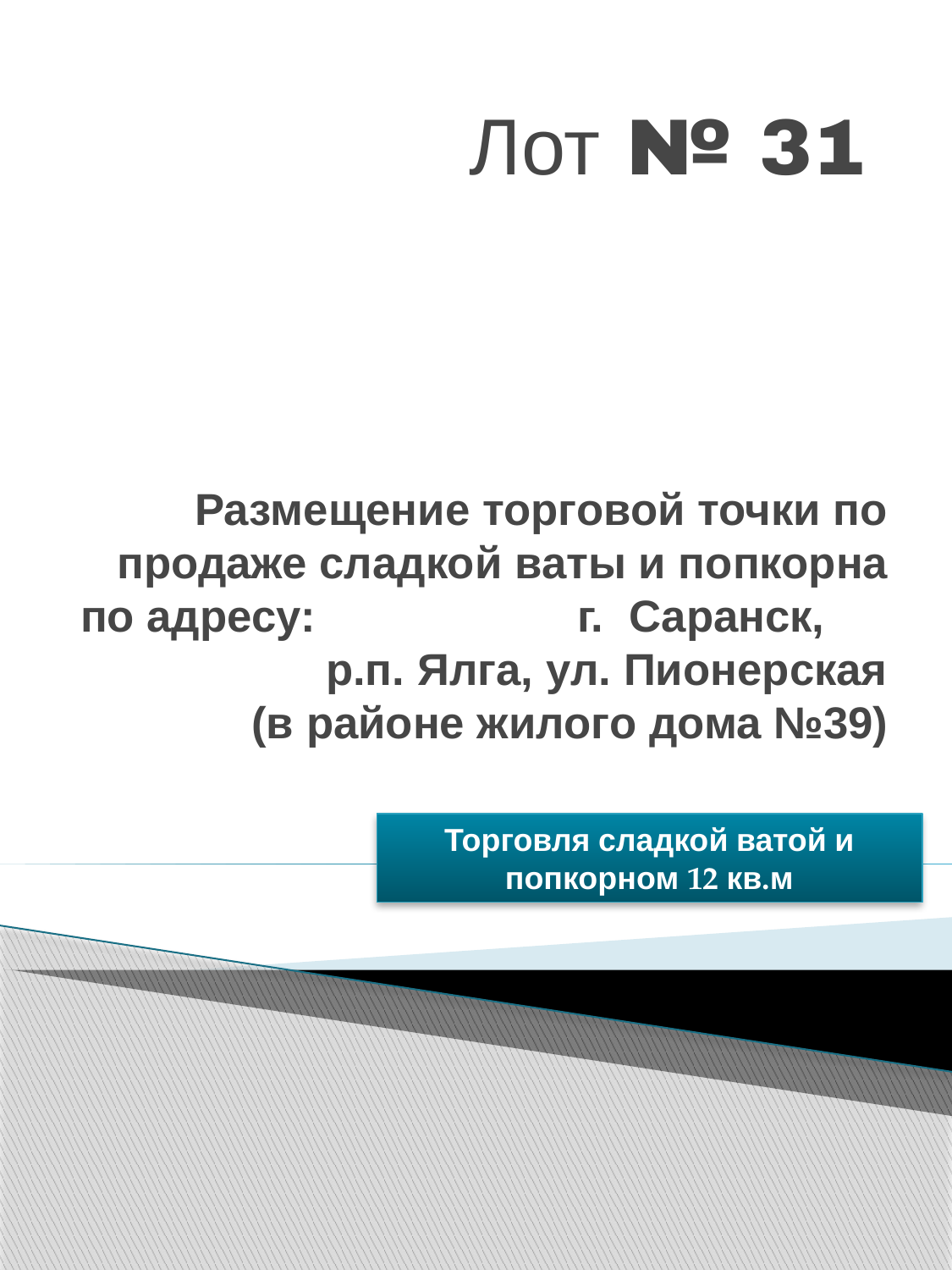

Лот № 31
# Размещение торговой точки по продаже сладкой ваты и попкорна по адресу:                     г.  Саранск,                          р.п. Ялга, ул. Пионерская (в районе жилого дома №39)
Торговля сладкой ватой и попкорном 12 кв.м